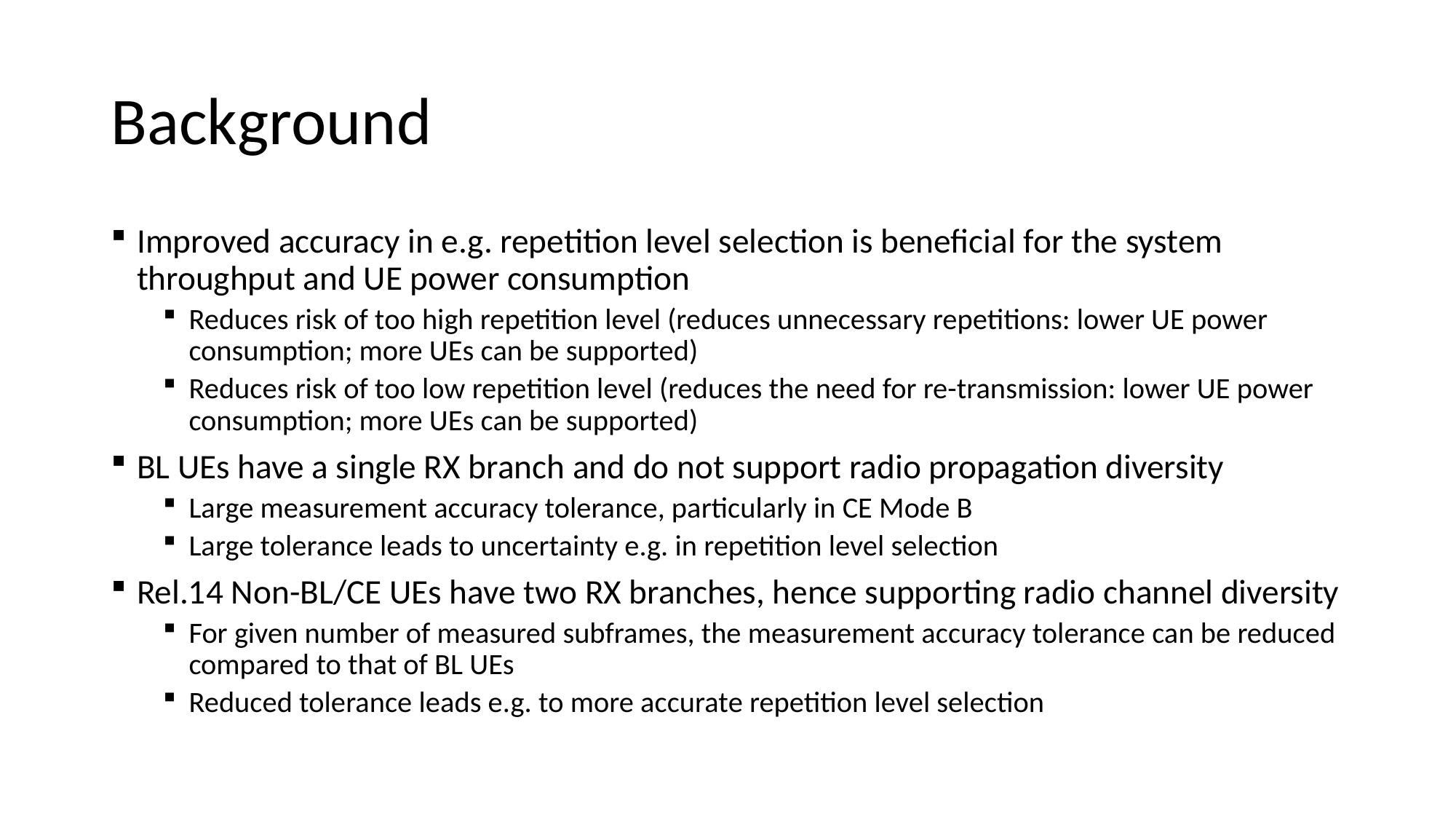

# Background
Improved accuracy in e.g. repetition level selection is beneficial for the system throughput and UE power consumption
Reduces risk of too high repetition level (reduces unnecessary repetitions: lower UE power consumption; more UEs can be supported)
Reduces risk of too low repetition level (reduces the need for re-transmission: lower UE power consumption; more UEs can be supported)
BL UEs have a single RX branch and do not support radio propagation diversity
Large measurement accuracy tolerance, particularly in CE Mode B
Large tolerance leads to uncertainty e.g. in repetition level selection
Rel.14 Non-BL/CE UEs have two RX branches, hence supporting radio channel diversity
For given number of measured subframes, the measurement accuracy tolerance can be reduced compared to that of BL UEs
Reduced tolerance leads e.g. to more accurate repetition level selection